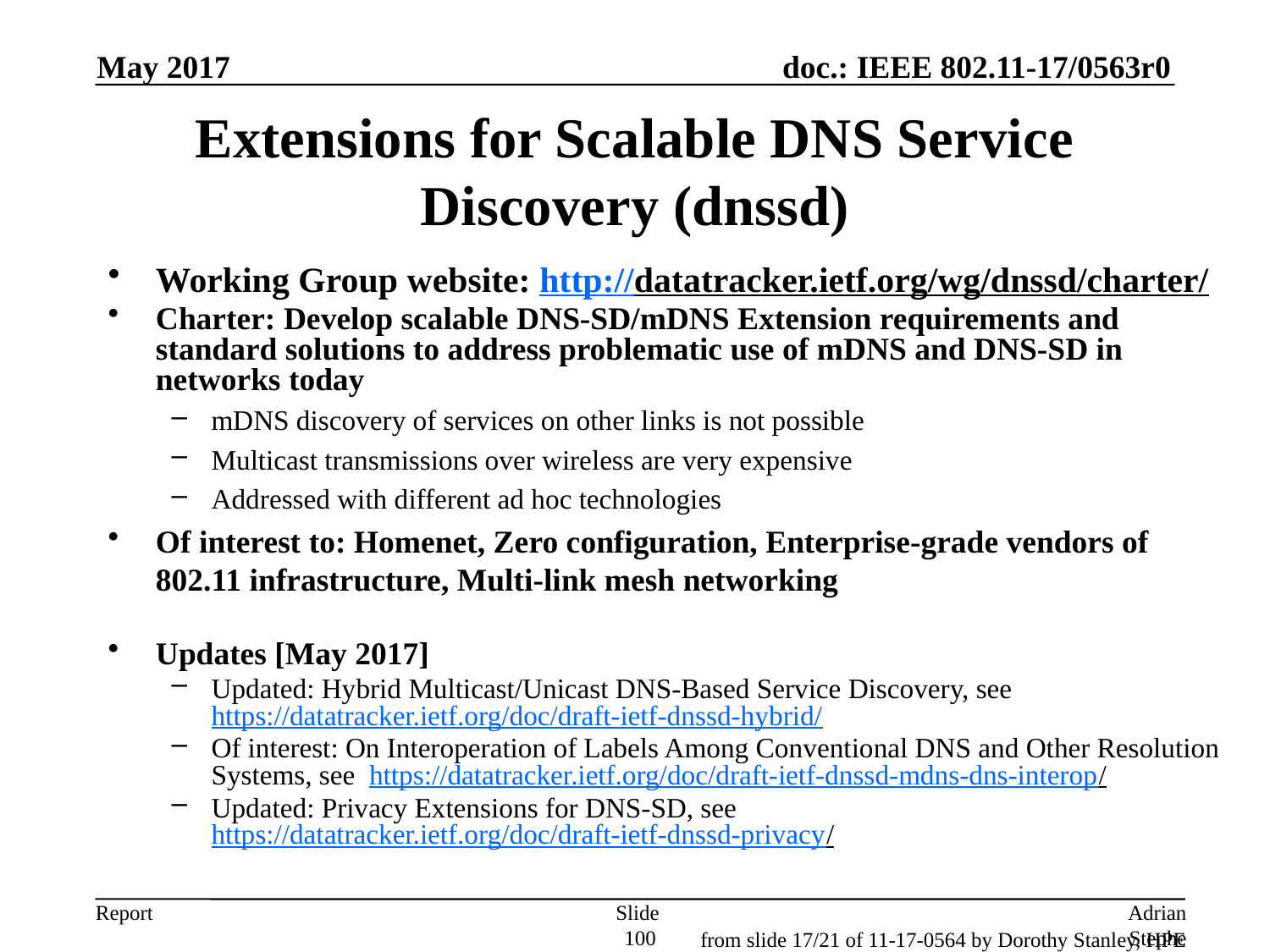

May 2017
# Extensions for Scalable DNS Service Discovery (dnssd)

Working Group website: http://datatracker.ietf.org/wg/dnssd/charter/
Charter: Develop scalable DNS-SD/mDNS Extension requirements and standard solutions to address problematic use of mDNS and DNS-SD in networks today
mDNS discovery of services on other links is not possible
Multicast transmissions over wireless are very expensive
Addressed with different ad hoc technologies
Of interest to: Homenet, Zero configuration, Enterprise-grade vendors of 802.11 infrastructure, Multi-link mesh networking

Updates [May 2017]
Updated: Hybrid Multicast/Unicast DNS-Based Service Discovery, see https://datatracker.ietf.org/doc/draft-ietf-dnssd-hybrid/
Of interest: On Interoperation of Labels Among Conventional DNS and Other Resolution Systems, see  https://datatracker.ietf.org/doc/draft-ietf-dnssd-mdns-dns-interop/
Updated: Privacy Extensions for DNS-SD, see https://datatracker.ietf.org/doc/draft-ietf-dnssd-privacy/

Slide 100
Adrian Stephens, Intel Corporation
from slide 17/21 of 11-17-0564 by Dorothy Stanley, HPE